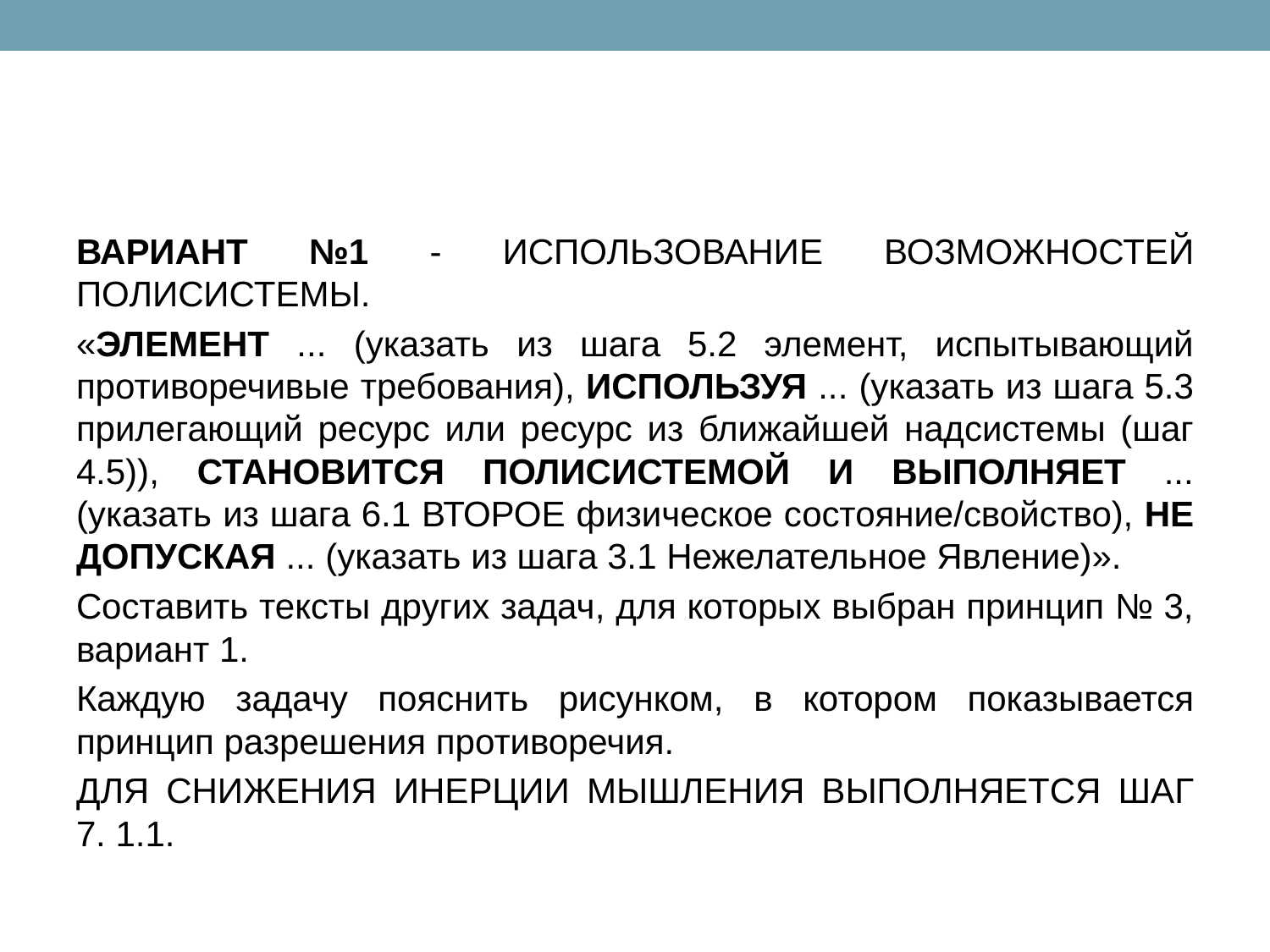

#
ВАРИАНТ №1 - ИСПОЛЬЗОВАНИЕ ВОЗМОЖНОСТЕЙ ПОЛИСИСТЕМЫ.
«ЭЛЕМЕНТ ... (указать из шага 5.2 элемент, испытывающий противоречивые требования), ИСПОЛЬЗУЯ ... (указать из шага 5.3 прилегающий ресурс или ресурс из ближайшей надсистемы (шаг 4.5)), СТАНОВИТСЯ ПОЛИСИСТЕМОЙ И ВЫПОЛНЯЕТ ... (указать из шага 6.1 ВТОРОЕ физическое состояние/свойство), НЕ ДОПУСКАЯ ... (указать из шага 3.1 Нежелательное Явление)».
Составить тексты других задач, для которых выбран принцип № 3, вариант 1.
Каждую задачу пояснить рисунком, в котором показывается принцип разрешения противоречия.
ДЛЯ СНИЖЕНИЯ ИНЕРЦИИ МЫШЛЕНИЯ ВЫПОЛНЯЕТСЯ ШАГ 7. 1.1.